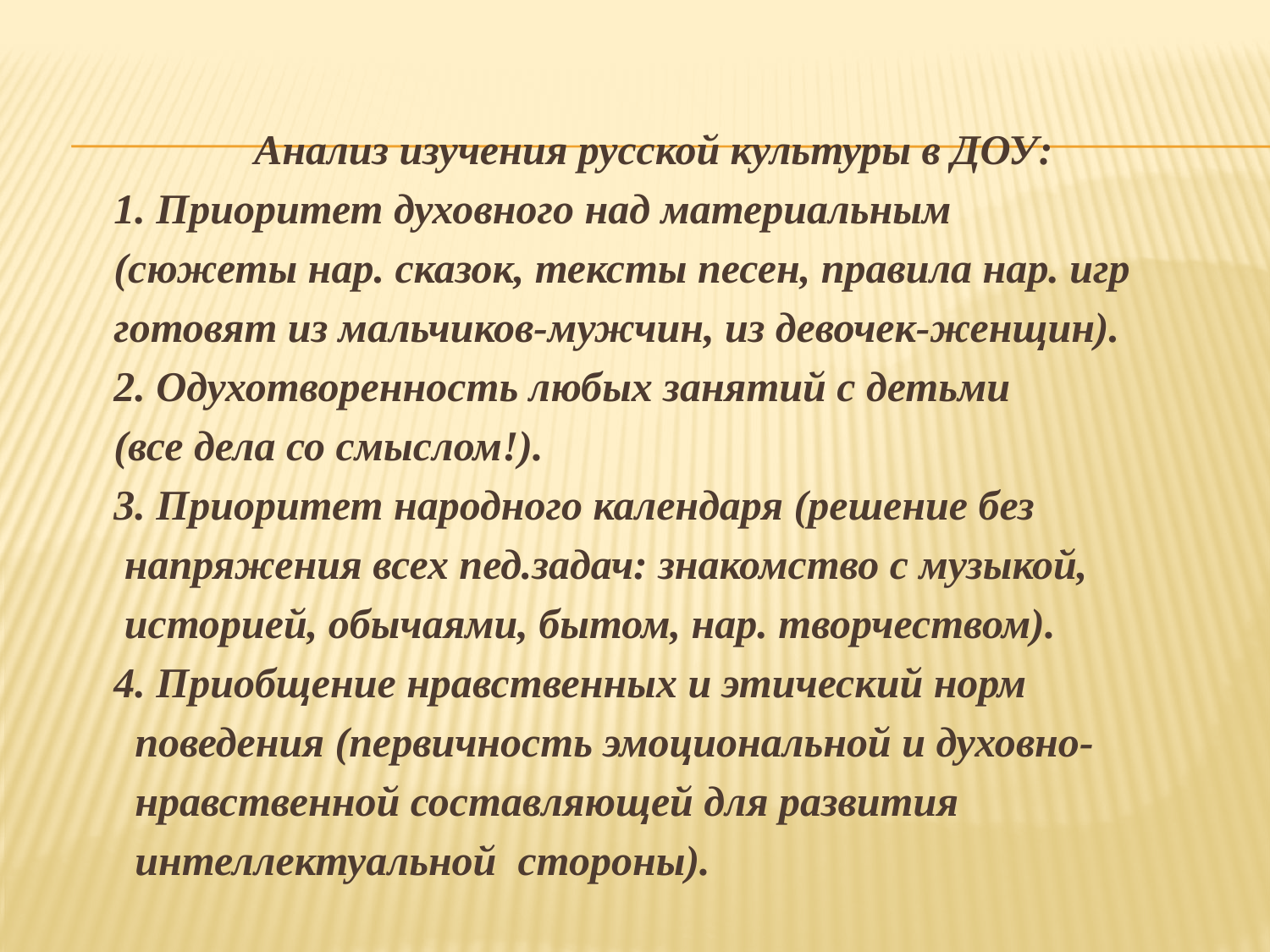

Анализ изучения русской культуры в ДОУ:
1. Приоритет духовного над материальным
(сюжеты нар. сказок, тексты песен, правила нар. игр
готовят из мальчиков-мужчин, из девочек-женщин).
2. Одухотворенность любых занятий с детьми
(все дела со смыслом!).
3. Приоритет народного календаря (решение без
 напряжения всех пед.задач: знакомство с музыкой,
 историей, обычаями, бытом, нар. творчеством).
4. Приобщение нравственных и этический норм
  поведения (первичность эмоциональной и духовно-
  нравственной составляющей для развития
  интеллектуальной  стороны).